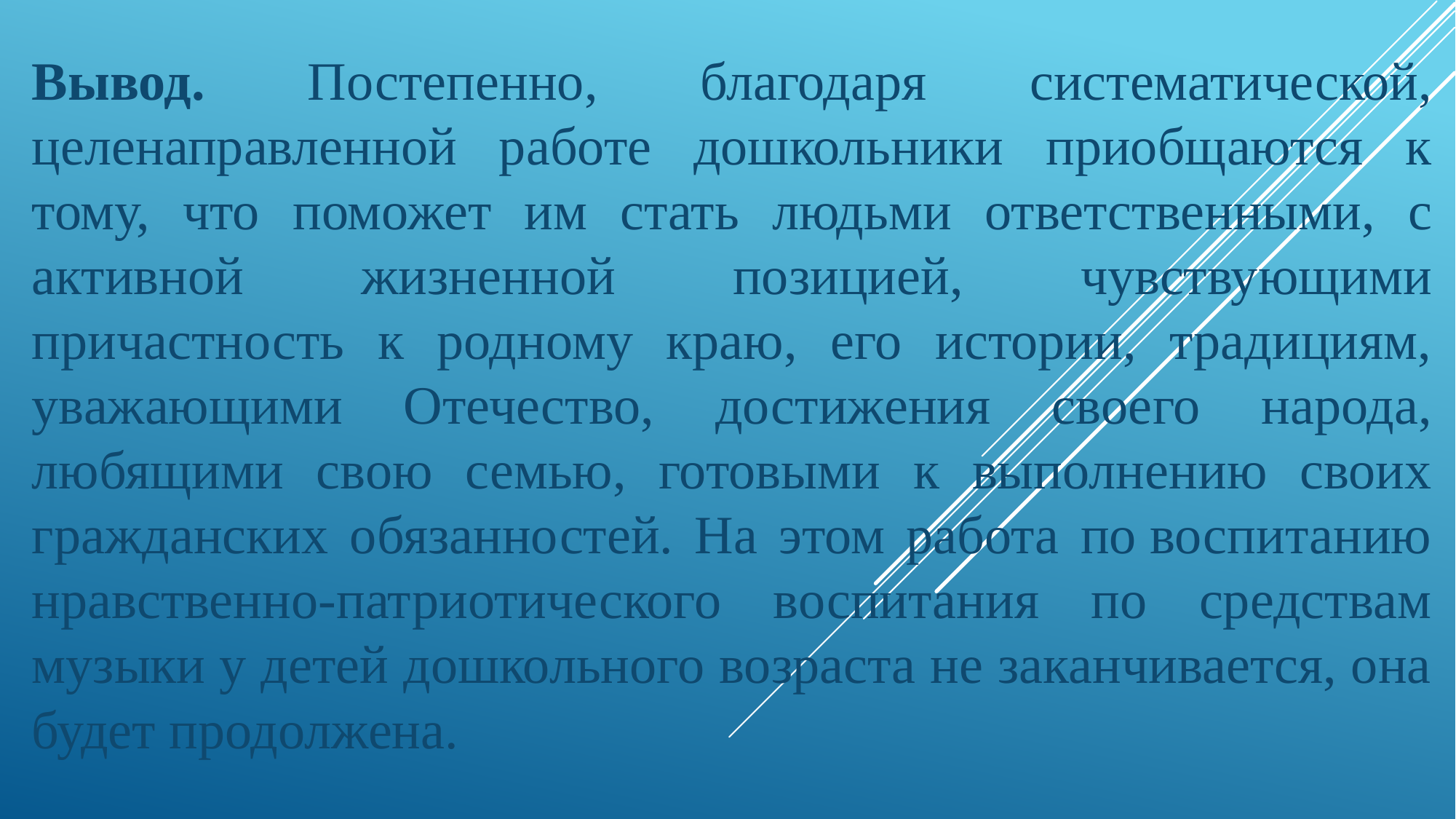

Вывод. Постепенно, благодаря систематической, целенаправленной работе дошкольники приобщаются к тому, что поможет им стать людьми ответственными, с активной жизненной позицией, чувствующими причастность к родному краю, его истории, традициям, уважающими Отечество, достижения своего народа, любящими свою семью, готовыми к выполнению своих гражданских обязанностей. На этом работа по воспитанию нравственно-патриотического воспитания по средствам музыки у детей дошкольного возраста не заканчивается, она будет продолжена.

#